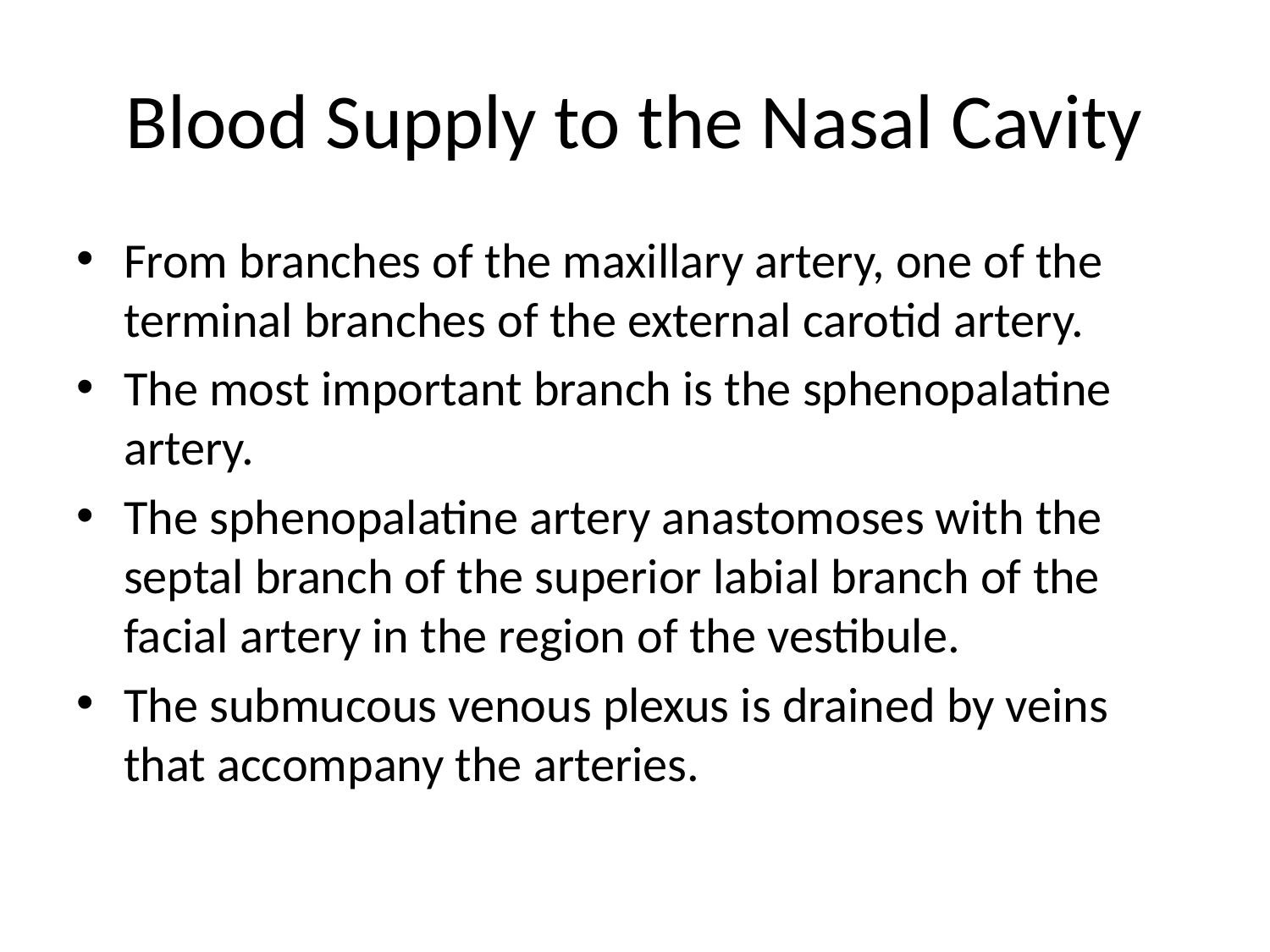

# Blood Supply to the Nasal Cavity
From branches of the maxillary artery, one of the terminal branches of the external carotid artery.
The most important branch is the sphenopalatine artery.
The sphenopalatine artery anastomoses with the septal branch of the superior labial branch of the facial artery in the region of the vestibule.
The submucous venous plexus is drained by veins that accompany the arteries.